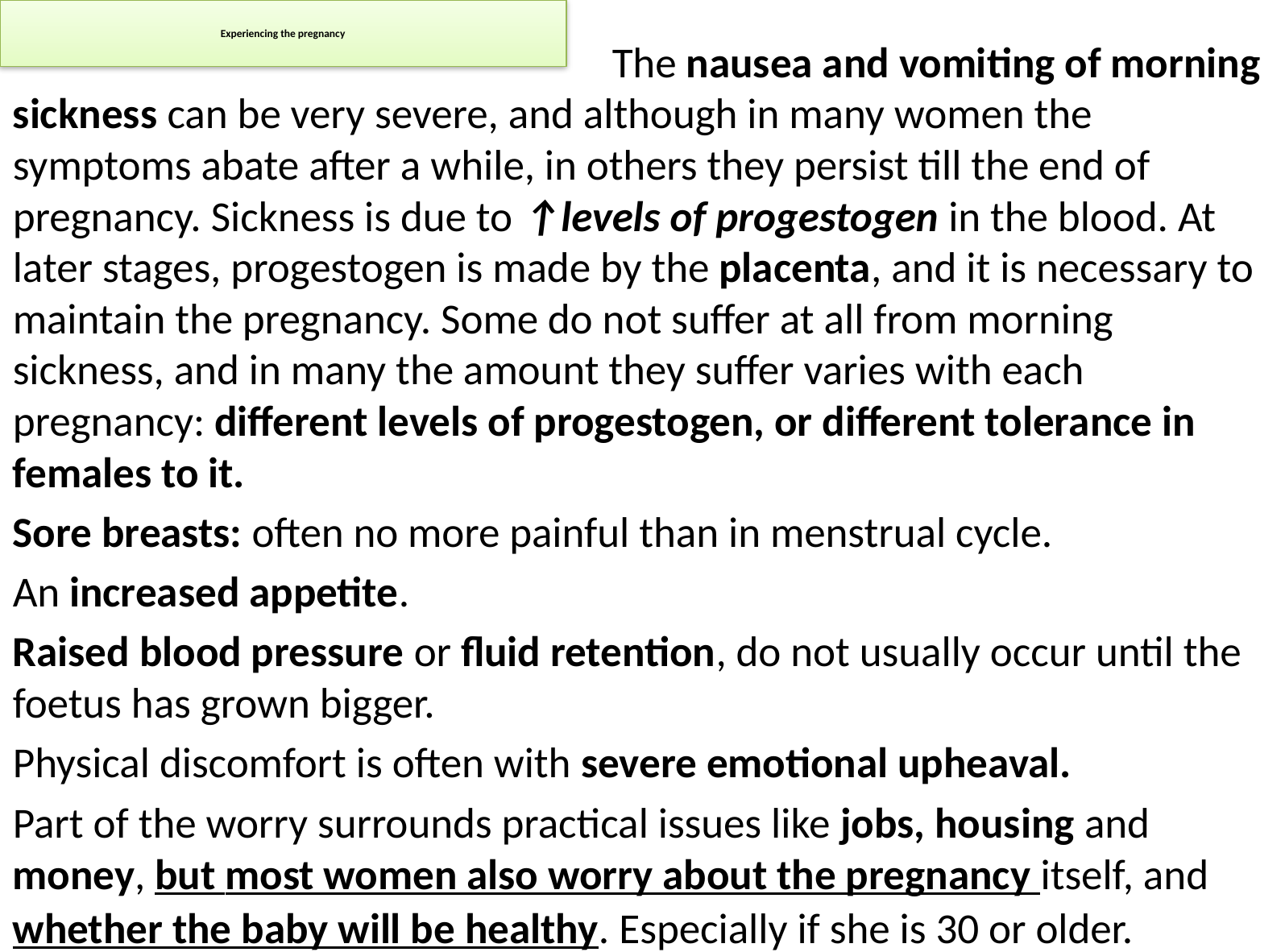

# Experiencing the pregnancy
                                                              The nausea and vomiting of morning sickness can be very severe, and although in many women the symptoms abate after a while, in others they persist till the end of pregnancy. Sickness is due to ↑levels of progestogen in the blood. At later stages, progestogen is made by the placenta, and it is necessary to maintain the pregnancy. Some do not suffer at all from morning sickness, and in many the amount they suffer varies with each pregnancy: different levels of progestogen, or different tolerance in females to it.
Sore breasts: often no more painful than in menstrual cycle.
An increased appetite.
Raised blood pressure or fluid retention, do not usually occur until the foetus has grown bigger.
Physical discomfort is often with severe emotional upheaval.
Part of the worry surrounds practical issues like jobs, housing and money, but most women also worry about the pregnancy itself, and whether the baby will be healthy. Especially if she is 30 or older.